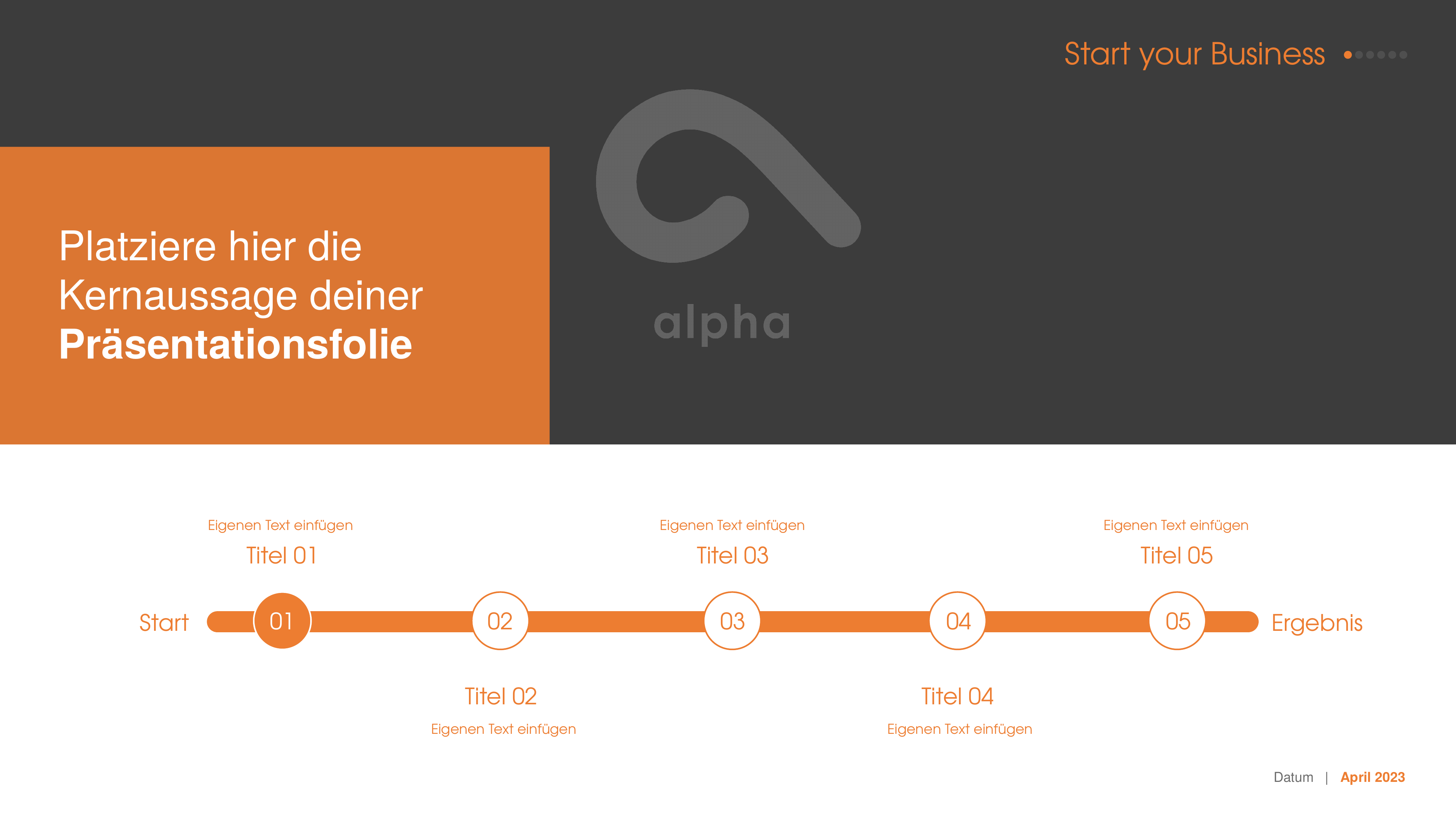

Platziere hier die Kernaussage deiner
Präsentationsfolie
Eigenen Text einfügen
Eigenen Text einfügen
Eigenen Text einfügen
Titel 01
Titel 03
Titel 05

01
02
03
04
05
Start
Ergebnis

Titel 02
Titel 04
Eigenen Text einfügen
Eigenen Text einfügen